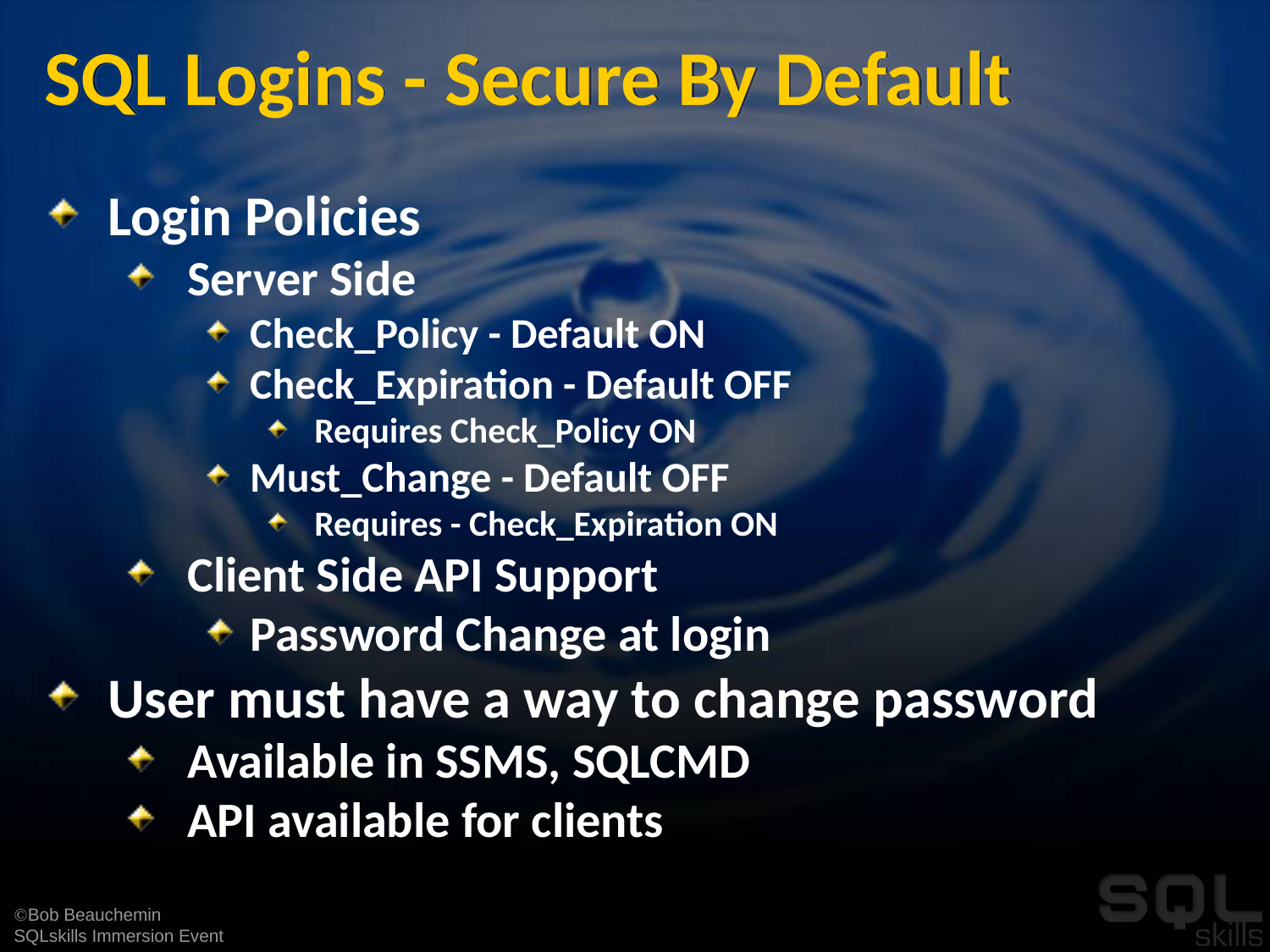

# SQL Logins - Secure By Default
Login Policies
Server Side
Check_Policy - Default ON
Check_Expiration - Default OFF
Requires Check_Policy ON
Must_Change - Default OFF
Requires - Check_Expiration ON
Client Side API Support
Password Change at login
User must have a way to change password
Available in SSMS, SQLCMD
API available for clients